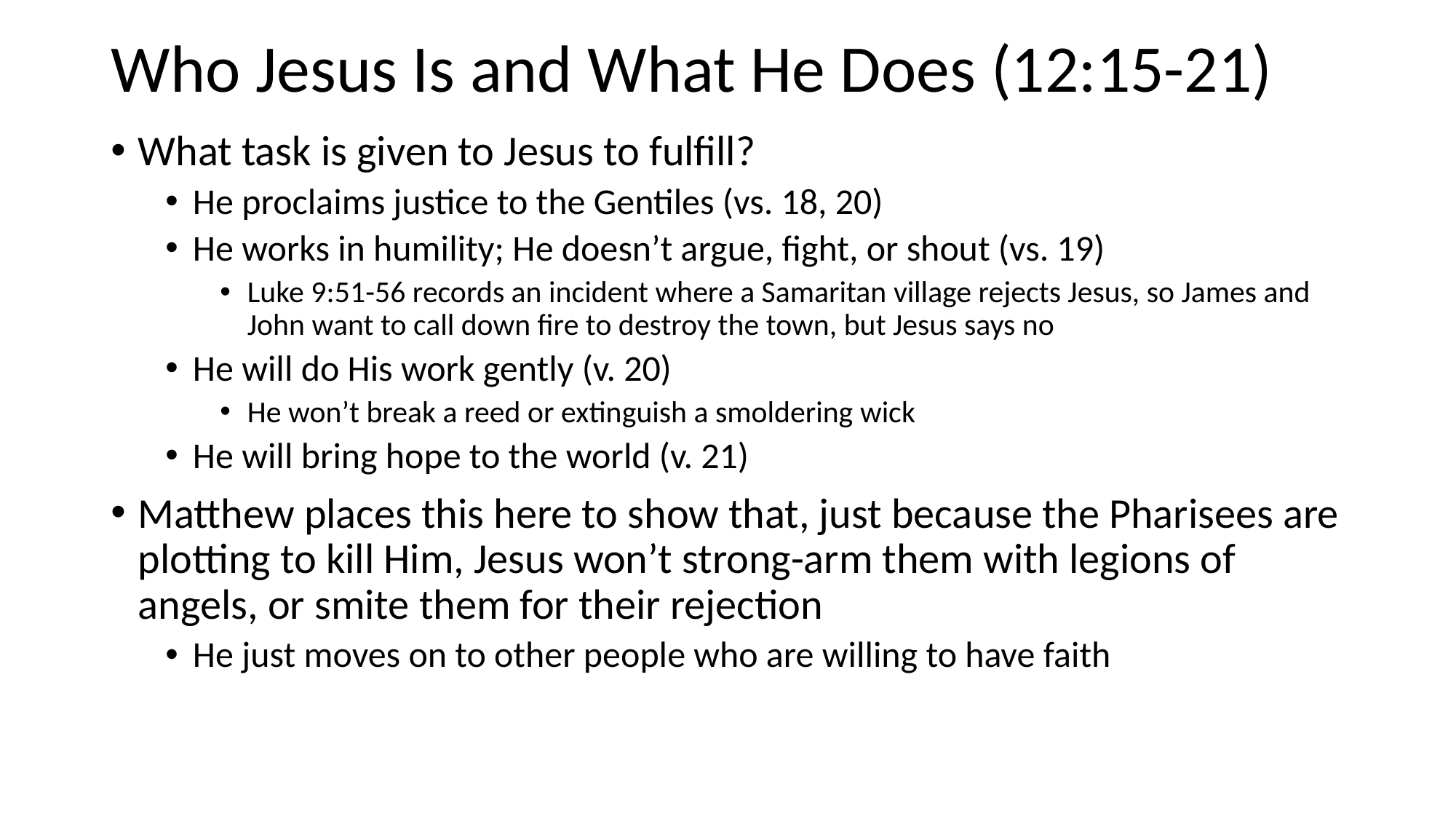

# Who Jesus Is and What He Does (12:15-21)
What task is given to Jesus to fulfill?
He proclaims justice to the Gentiles (vs. 18, 20)
He works in humility; He doesn’t argue, fight, or shout (vs. 19)
Luke 9:51-56 records an incident where a Samaritan village rejects Jesus, so James and John want to call down fire to destroy the town, but Jesus says no
He will do His work gently (v. 20)
He won’t break a reed or extinguish a smoldering wick
He will bring hope to the world (v. 21)
Matthew places this here to show that, just because the Pharisees are plotting to kill Him, Jesus won’t strong-arm them with legions of angels, or smite them for their rejection
He just moves on to other people who are willing to have faith